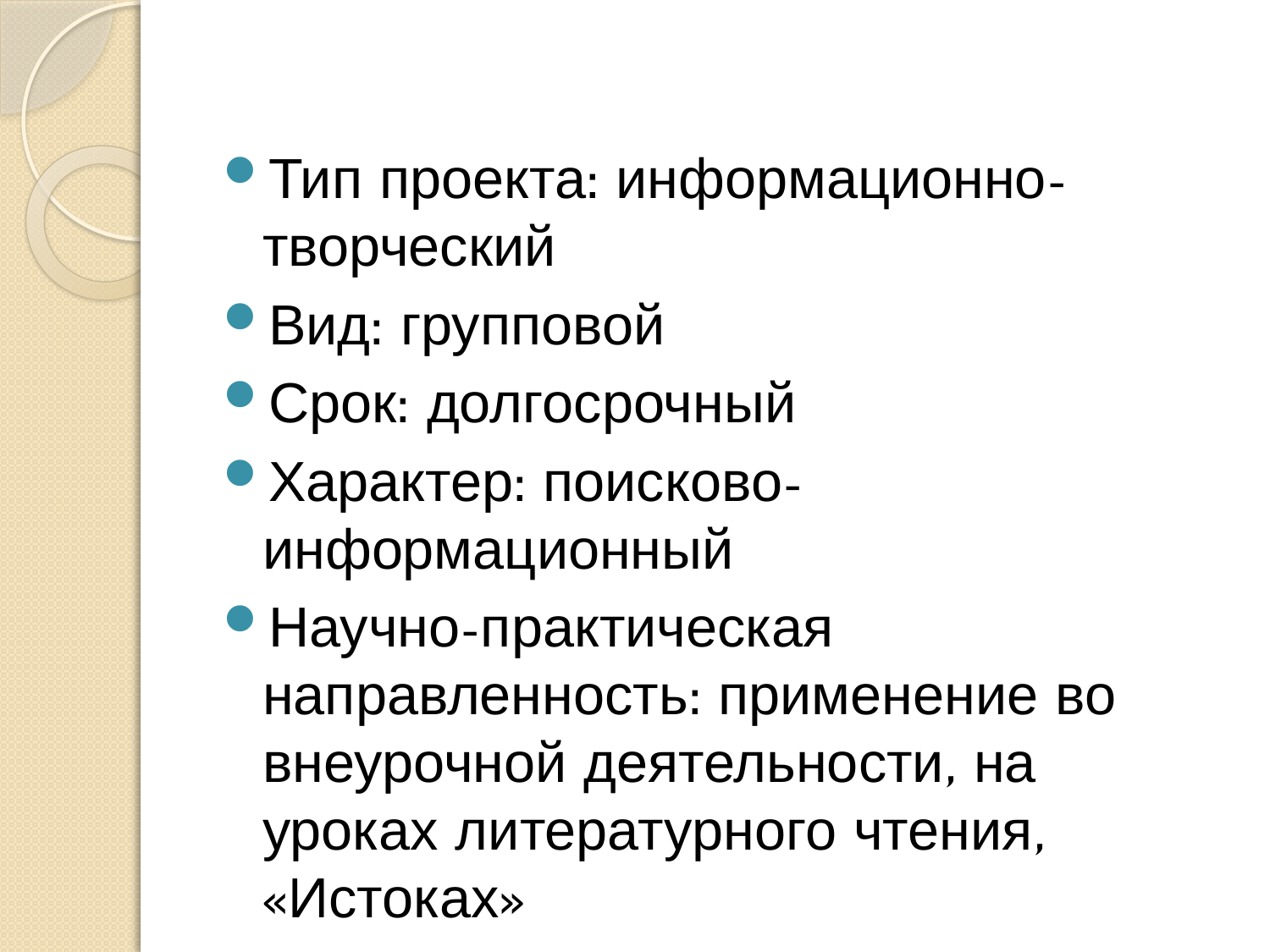

Тип проекта: информационно-творческий
Вид: групповой
Срок: долгосрочный
Характер: поисково-информационный
Научно-практическая направленность: применение во внеурочной деятельности, на уроках литературного чтения, «Истоках»